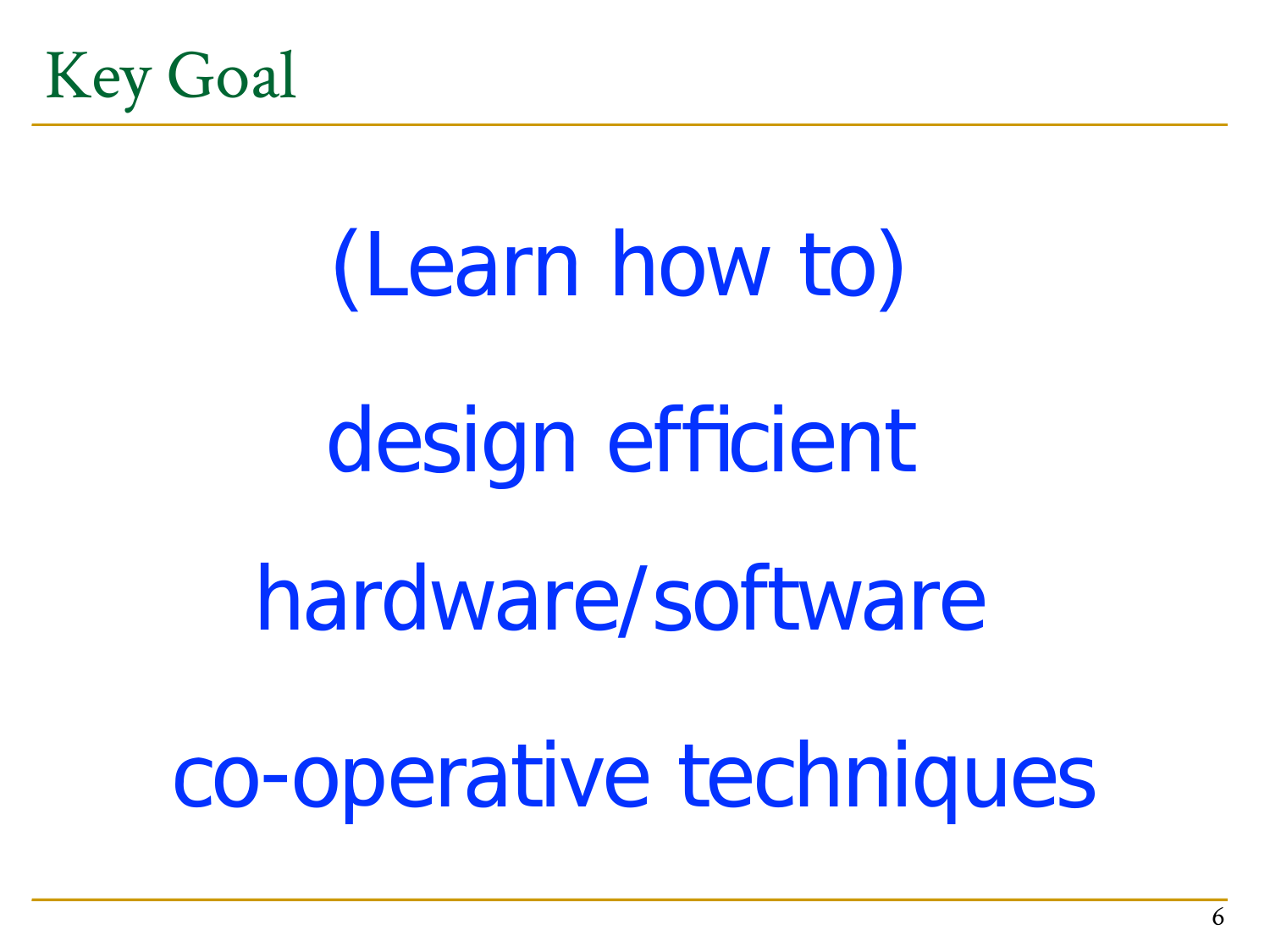

# Key Goal
(Learn how to)
design efficient  hardware/software
co-operative techniques

6